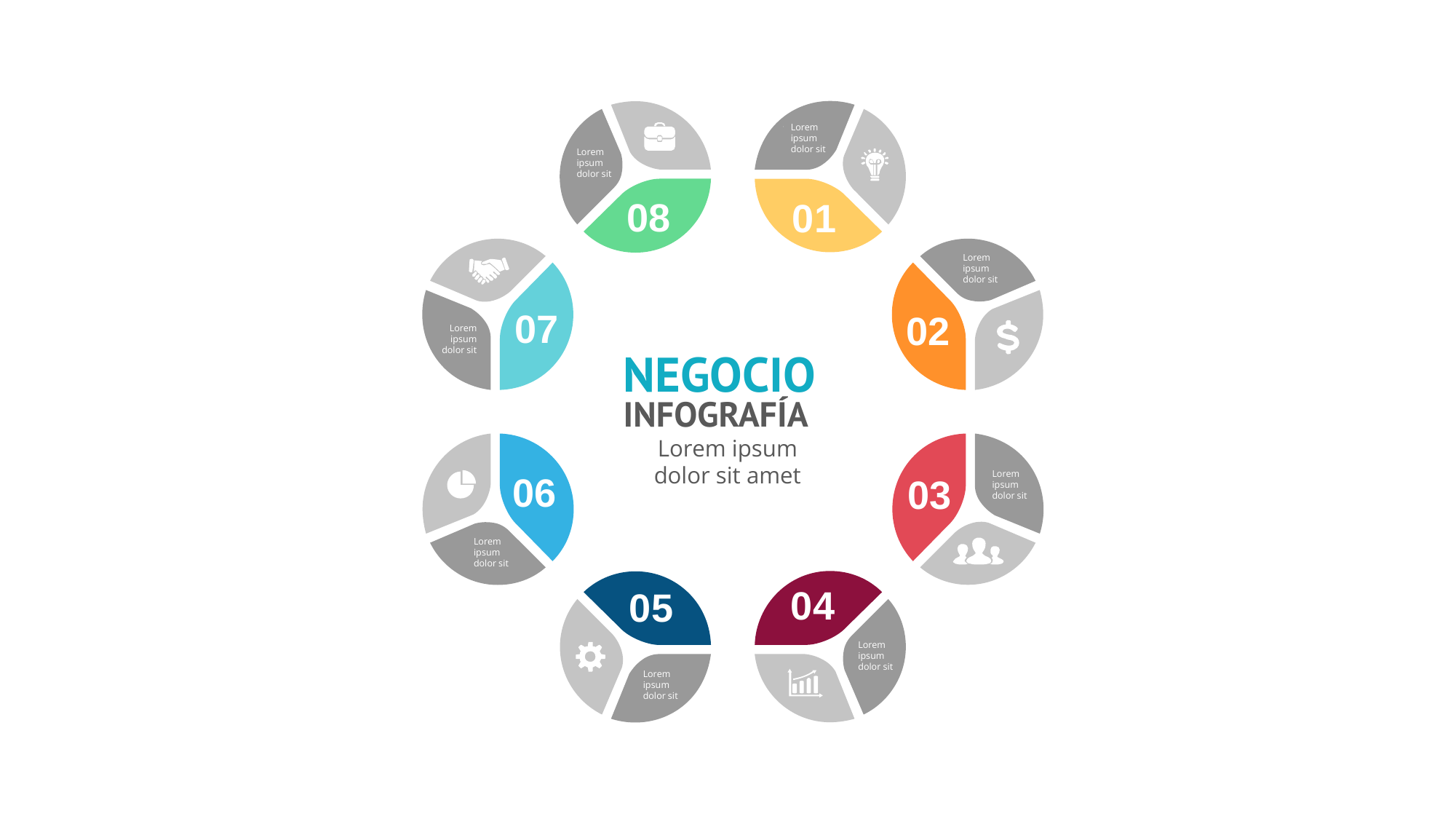

Lorem ipsum dolor sit

Lorem ipsum dolor sit

08
01

Lorem ipsum dolor sit

07
02
Lorem ipsum dolor sit

NEGOCIO
INFOGRAFÍA
Lorem ipsum dolor sit amet

Lorem ipsum dolor sit
06

03

Lorem ipsum dolor sit

04
05

Lorem ipsum dolor sit

Lorem ipsum dolor sit